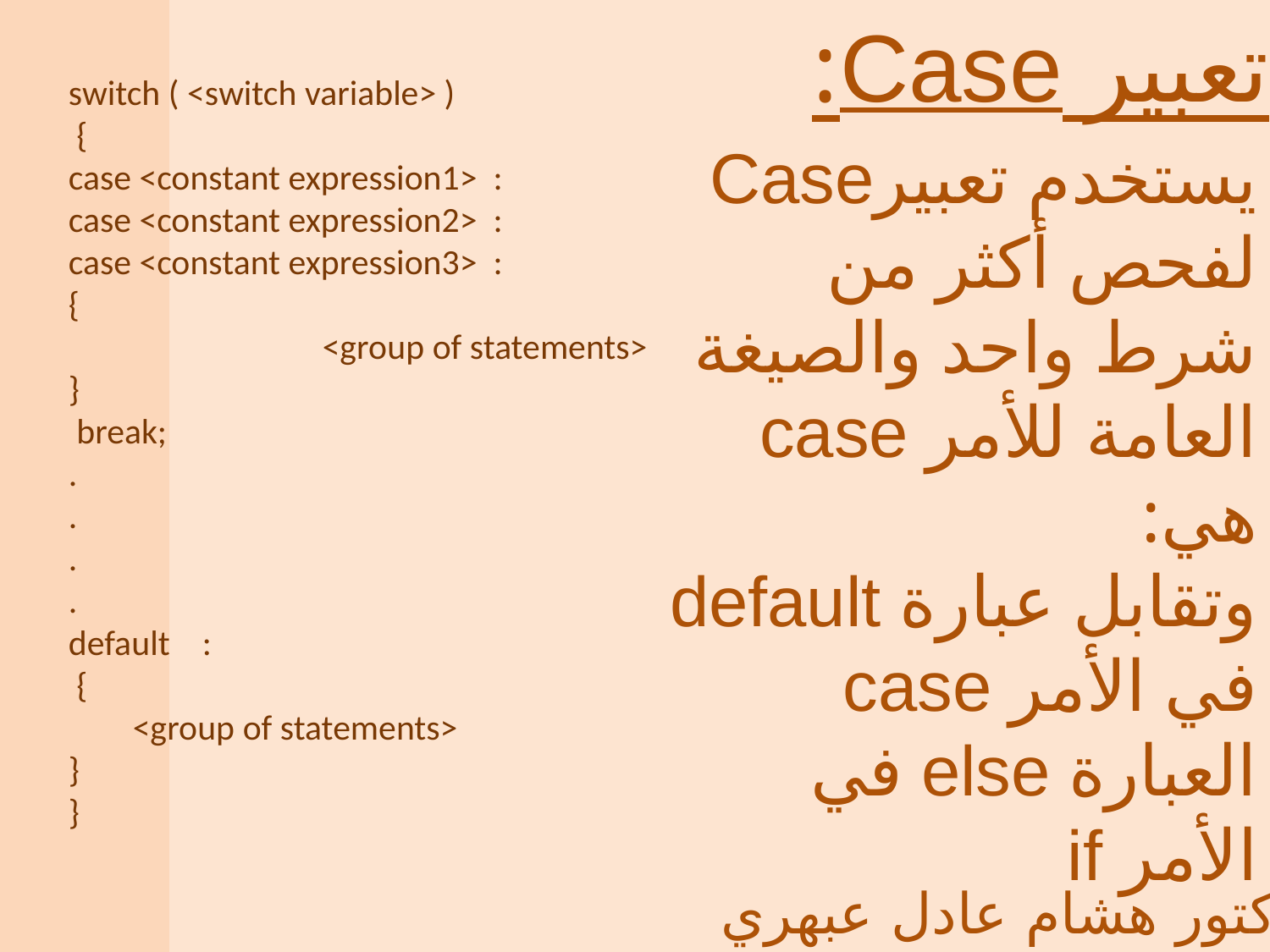

تعبير Case:
switch ( <switch variable> )
 {
case <constant expression1>  :
case <constant expression2>  :
case <constant expression3>  :
{
		<group of statements>
}
 break;
.
.
.
.
default    :
 {
        <group of statements>
}
}

يستخدم تعبيرCase لفحص أكثر من شرط واحد والصيغة العامة للأمر case هي:
وتقابل عبارة default في الأمر case العبارة else في الأمر if

الدكتور هشام عادل عبهري